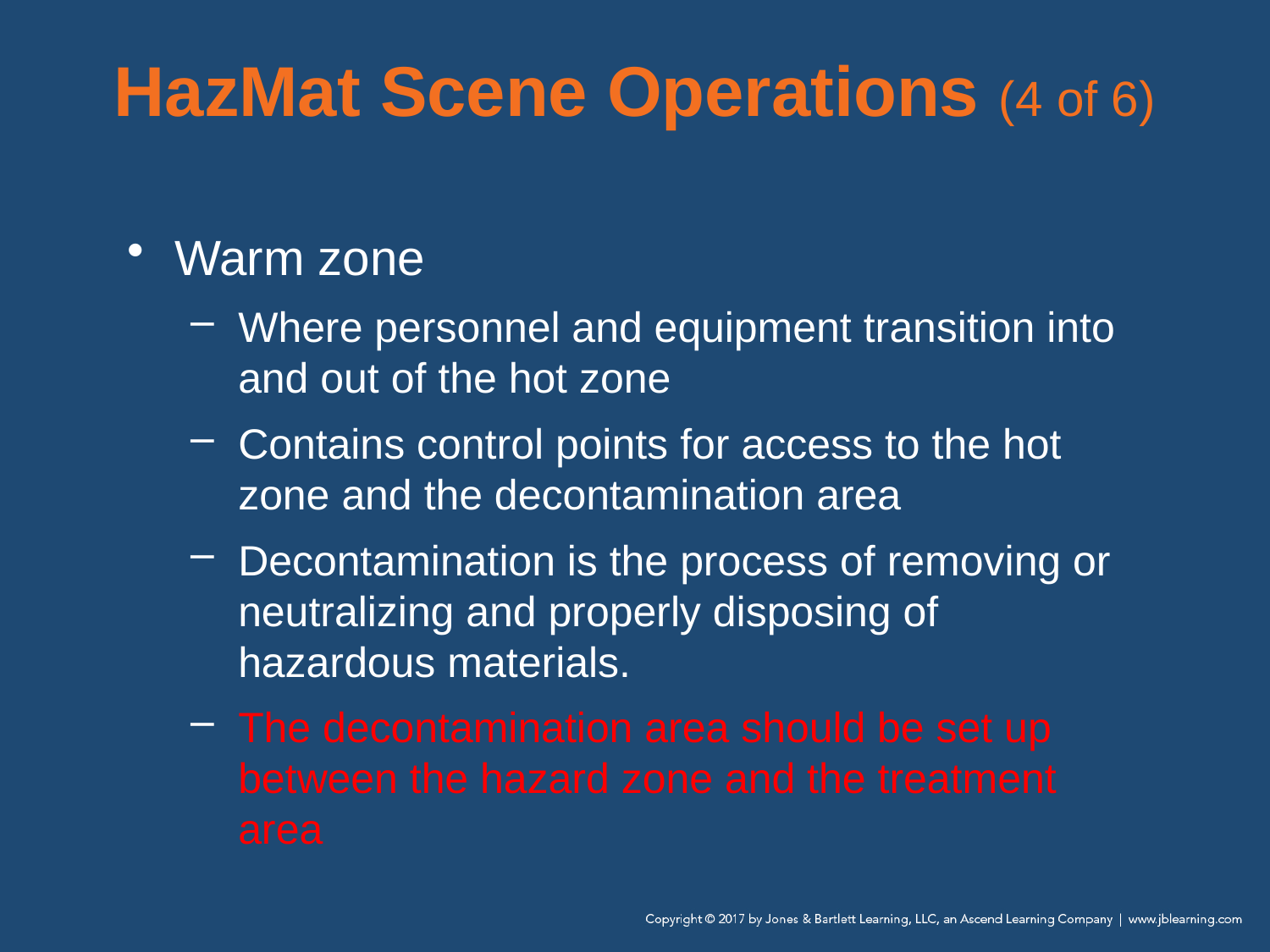

# HazMat Scene Operations (4 of 6)
Warm zone
Where personnel and equipment transition into and out of the hot zone
Contains control points for access to the hot zone and the decontamination area
Decontamination is the process of removing or neutralizing and properly disposing of hazardous materials.
The decontamination area should be set up between the hazard zone and the treatment area